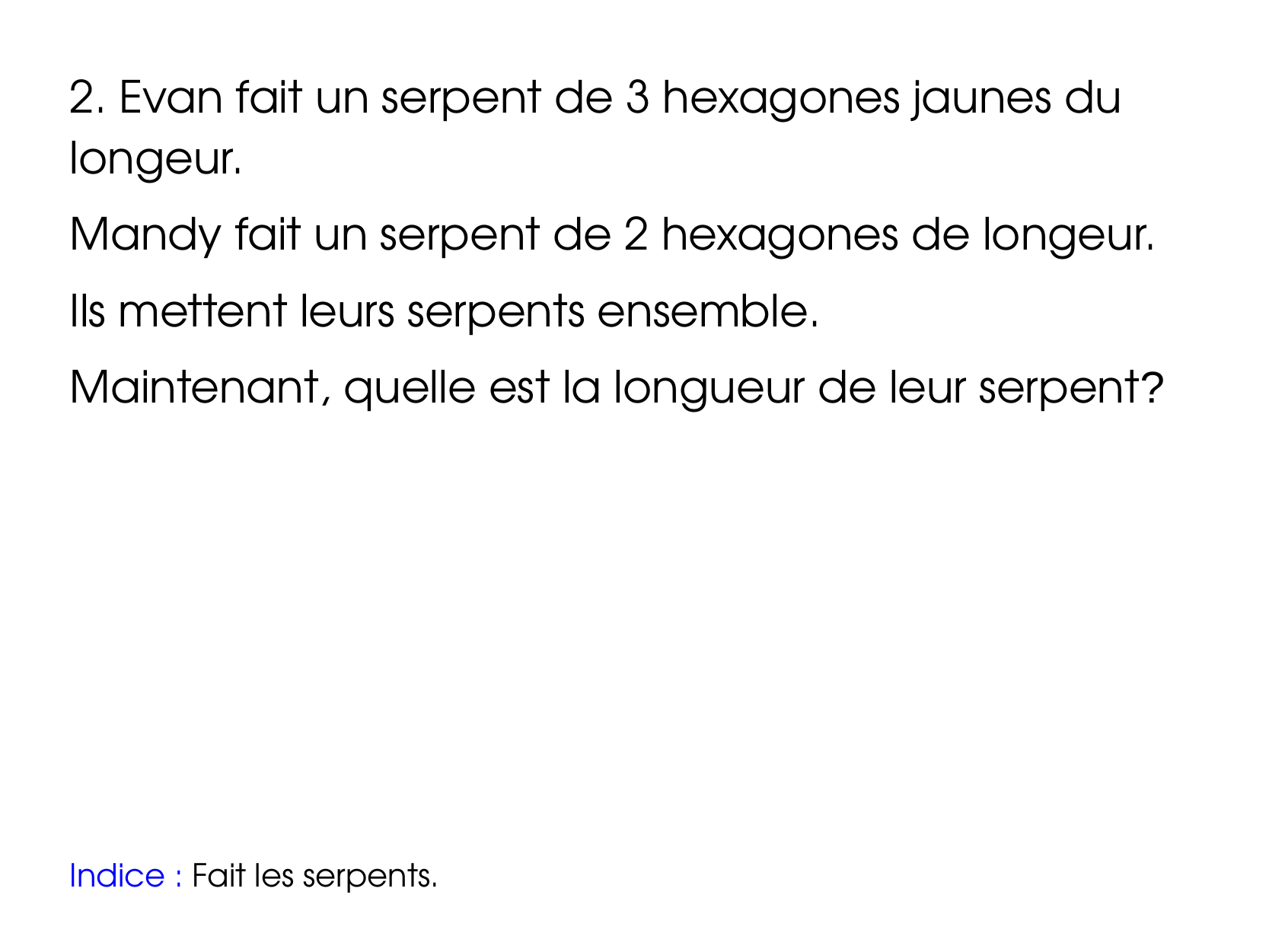

2. Evan fait un serpent de 3 hexagones jaunes du longeur.
Mandy fait un serpent de 2 hexagones de longeur.
Ils mettent leurs serpents ensemble.
Maintenant, quelle est la longueur de leur serpent?
Indice : Fait les serpents.